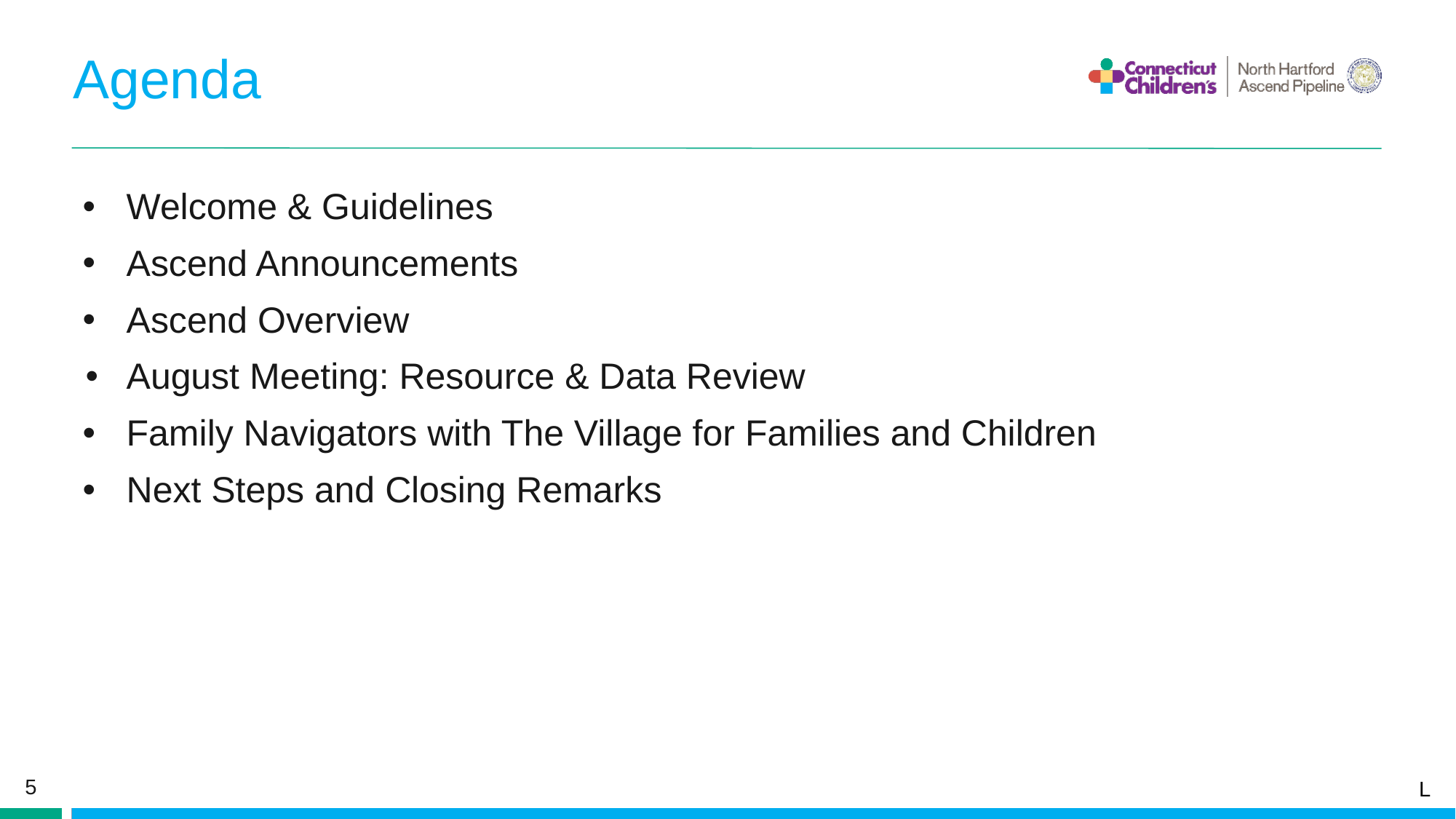

# Agenda
Welcome & Guidelines
Ascend Announcements
Ascend Overview
August Meeting: Resource & Data Review
Family Navigators with The Village for Families and Children
Next Steps and Closing Remarks
5
L